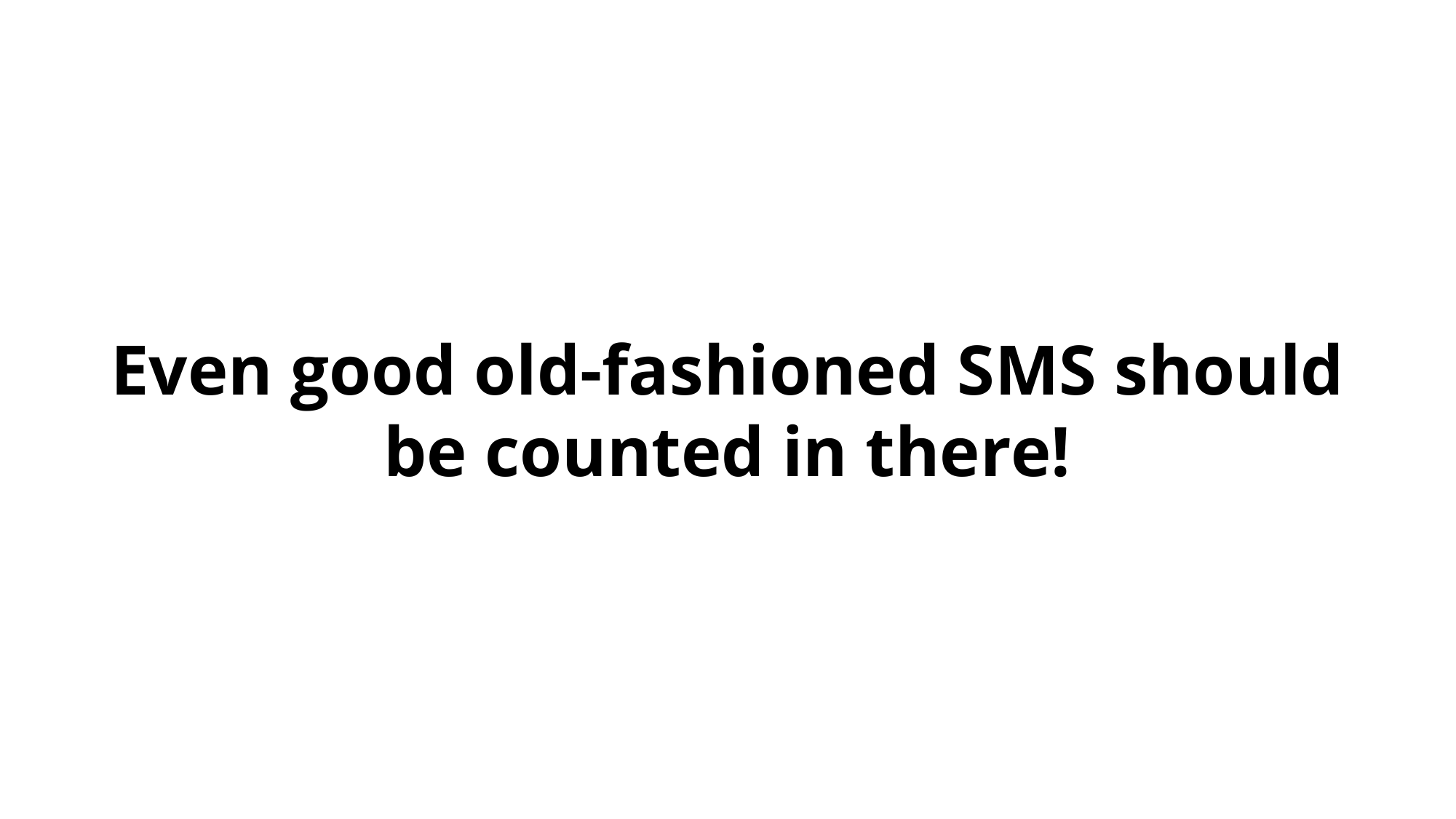

Even good old-fashioned SMS should be counted in there!